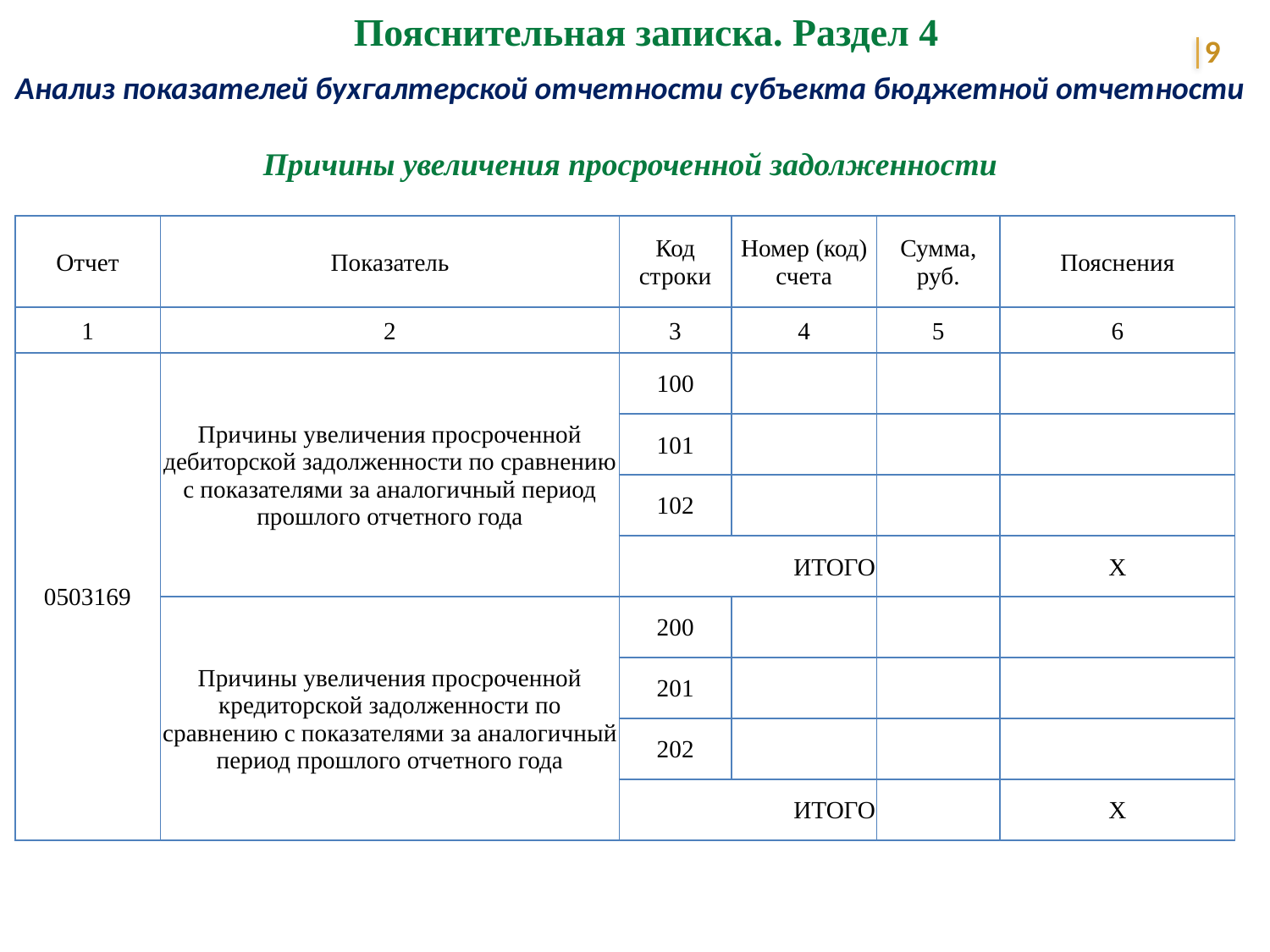

Пояснительная записка. Раздел 4
9
Анализ показателей бухгалтерской отчетности субъекта бюджетной отчетности

Причины увеличения просроченной задолженности
| Отчет | Показатель | Код строки | Номер (код) счета | Сумма, руб. | Пояснения |
| --- | --- | --- | --- | --- | --- |
| 1 | 2 | 3 | 4 | 5 | 6 |
| 0503169 | Причины увеличения просроченной дебиторской задолженности по сравнению с показателями за аналогичный период прошлого отчетного года | 100 |  |  |  |
|  |  | 101 |  |  |  |
|  |  | 102 |  |  |  |
|  |  | ИТОГО |  |  | Х |
|  | Причины увеличения просроченной кредиторской задолженности по сравнению с показателями за аналогичный период прошлого отчетного года | 200 |  |  |  |
|  |  | 201 |  |  |  |
|  |  | 202 |  |  |  |
|  |  | ИТОГО |  |  | Х |